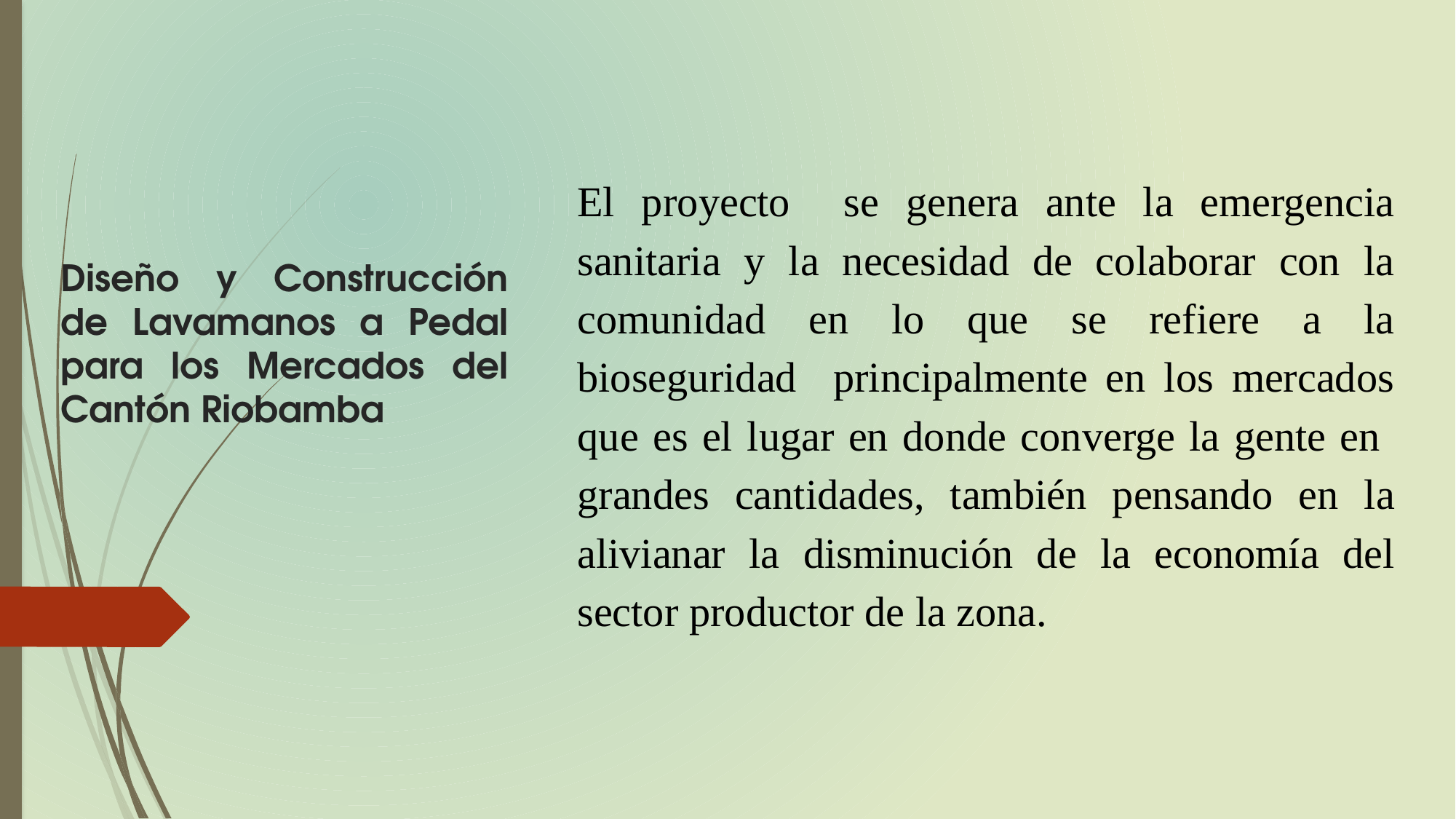

El proyecto  se genera ante la emergencia sanitaria y la necesidad de colaborar con la comunidad en lo que se refiere a la bioseguridad  principalmente en los mercados que es el lugar en donde converge la gente en  grandes cantidades, también pensando en la alivianar la disminución de la economía del sector productor de la zona.

# Diseño y Construcción de Lavamanos a Pedal para los Mercados del Cantón Riobamba